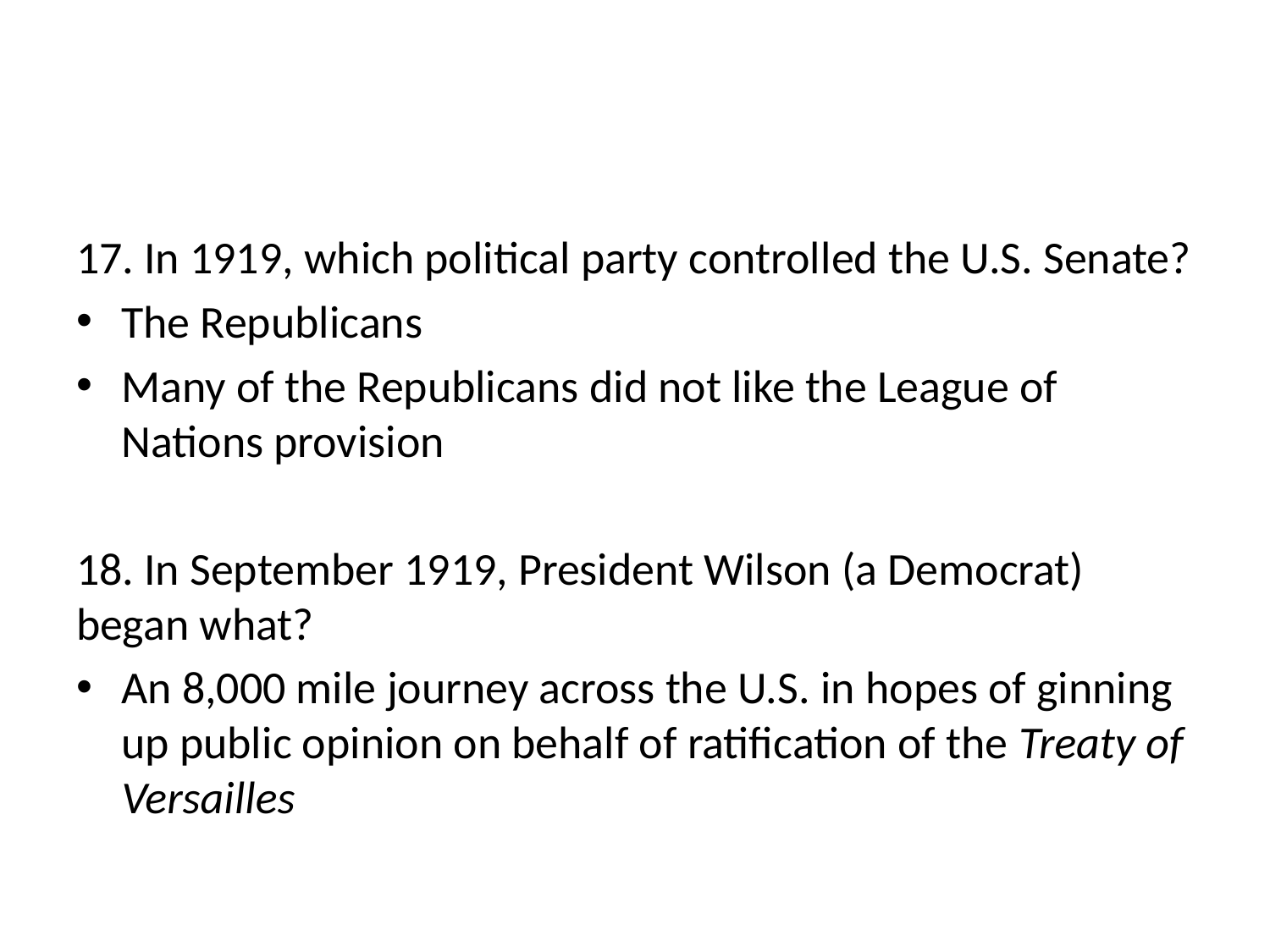

#
17. In 1919, which political party controlled the U.S. Senate?
The Republicans
Many of the Republicans did not like the League of Nations provision

18. In September 1919, President Wilson (a Democrat) began what?
An 8,000 mile journey across the U.S. in hopes of ginning up public opinion on behalf of ratification of the Treaty of Versailles